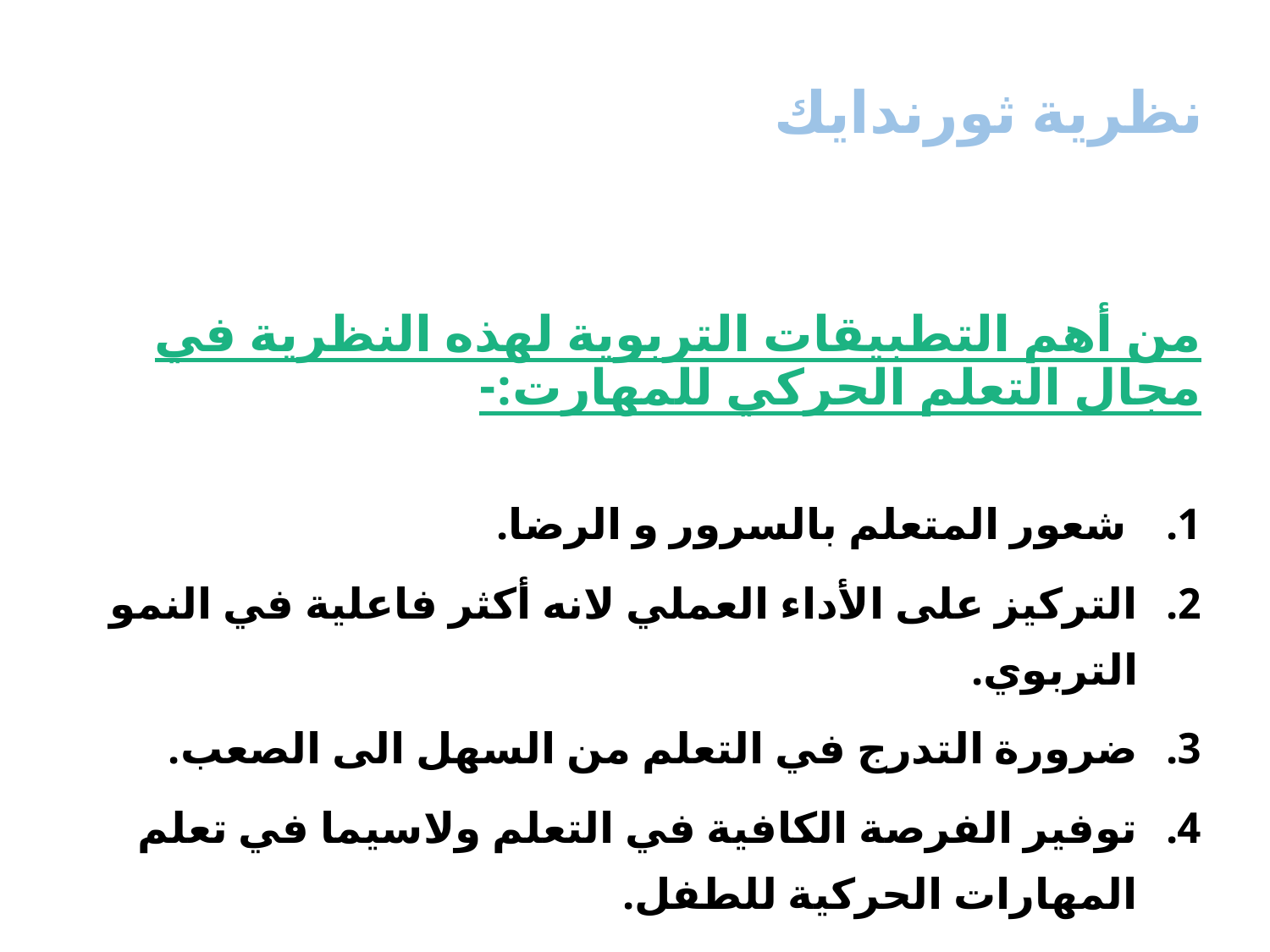

# نظرية ثورندايك

من أهم التطبيقات التربوية لهذه النظرية في مجال التعلم الحركي للمهارت:-

 شعور المتعلم بالسرور و الرضا.
التركيز على الأداء العملي لانه أكثر فاعلية في النمو التربوي.
ضرورة التدرج في التعلم من السهل الى الصعب.
توفير الفرصة الكافية في التعلم ولاسيما في تعلم المهارات الحركية للطفل.